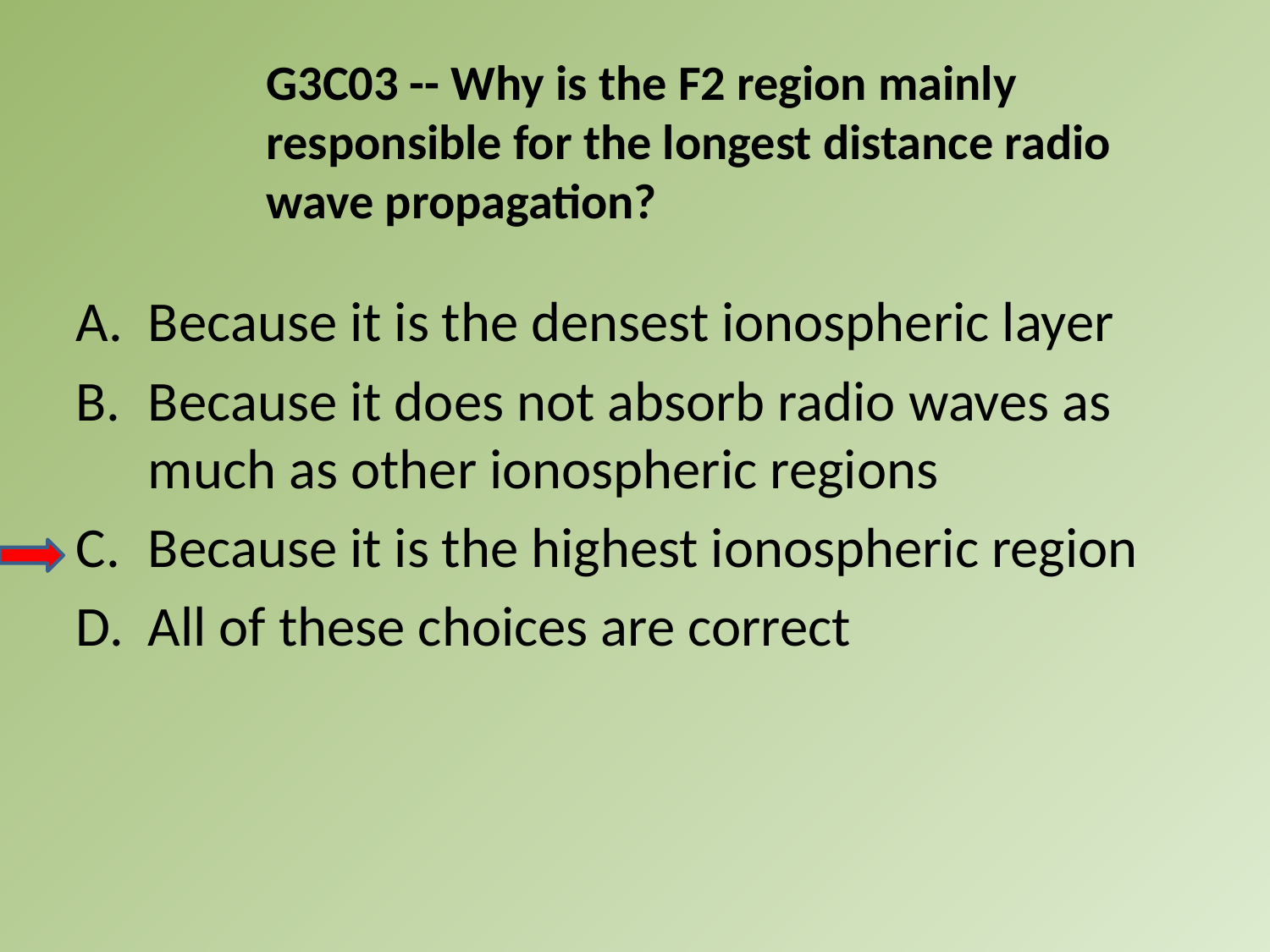

G3C03 -- Why is the F2 region mainly responsible for the longest distance radio wave propagation?
A.	Because it is the densest ionospheric layer
B.	Because it does not absorb radio waves as much as other ionospheric regions
C.	Because it is the highest ionospheric region
D.	All of these choices are correct